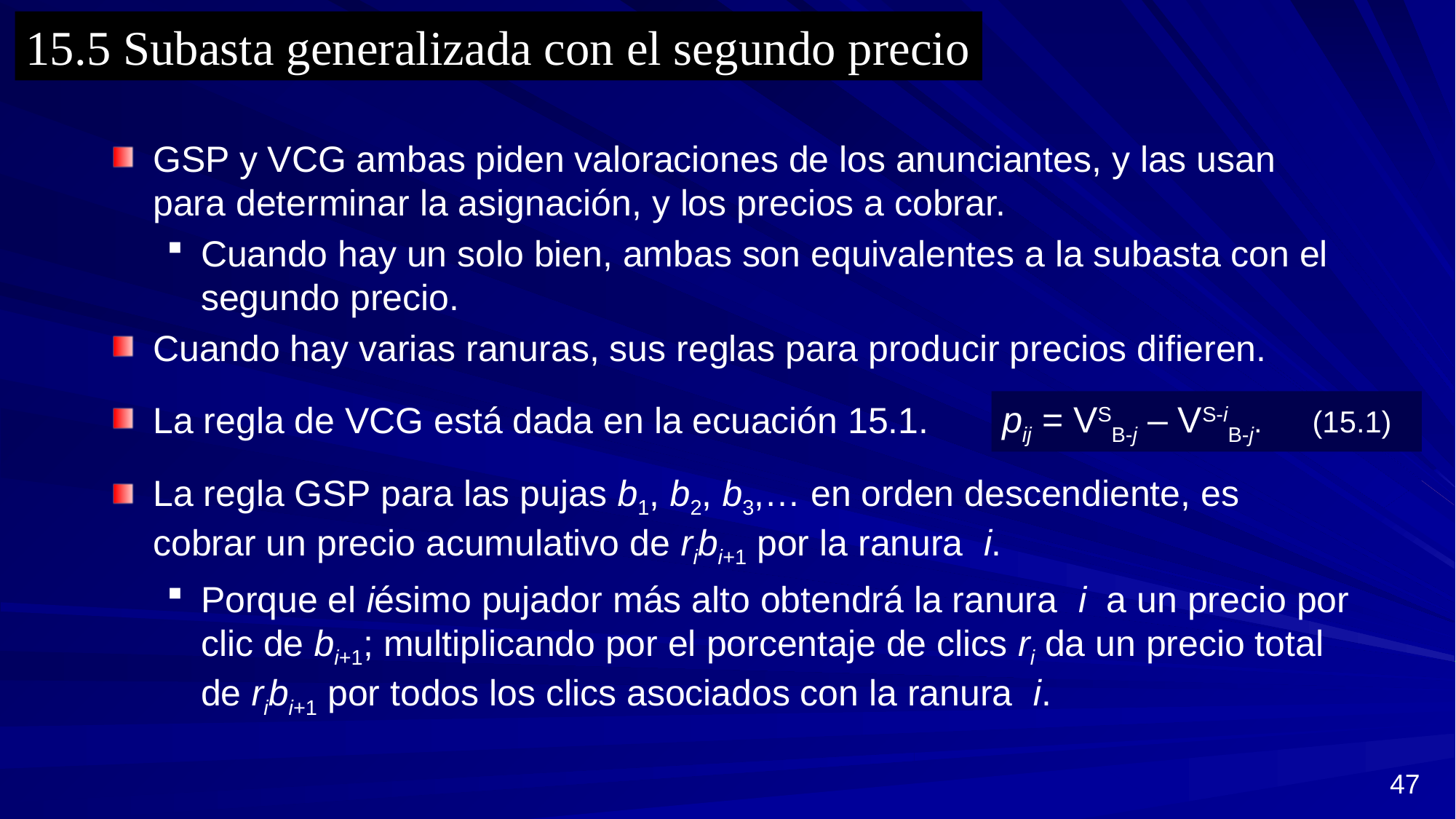

15.5 Subasta generalizada con el segundo precio
GSP y VCG ambas piden valoraciones de los anunciantes, y las usan para determinar la asignación, y los precios a cobrar.
Cuando hay un solo bien, ambas son equivalentes a la subasta con el segundo precio.
Cuando hay varias ranuras, sus reglas para producir precios difieren.

La regla de VCG está dada en la ecuación 15.1.

La regla GSP para las pujas b1, b2, b3,… en orden descendiente, es cobrar un precio acumulativo de ribi+1 por la ranura  i.
Porque el iésimo pujador más alto obtendrá la ranura  i  a un precio por clic de bi+1; multiplicando por el porcentaje de clics ri da un precio total de ribi+1 por todos los clics asociados con la ranura  i.
pij = VSB-j – VS-iB-j.      (15.1)
47